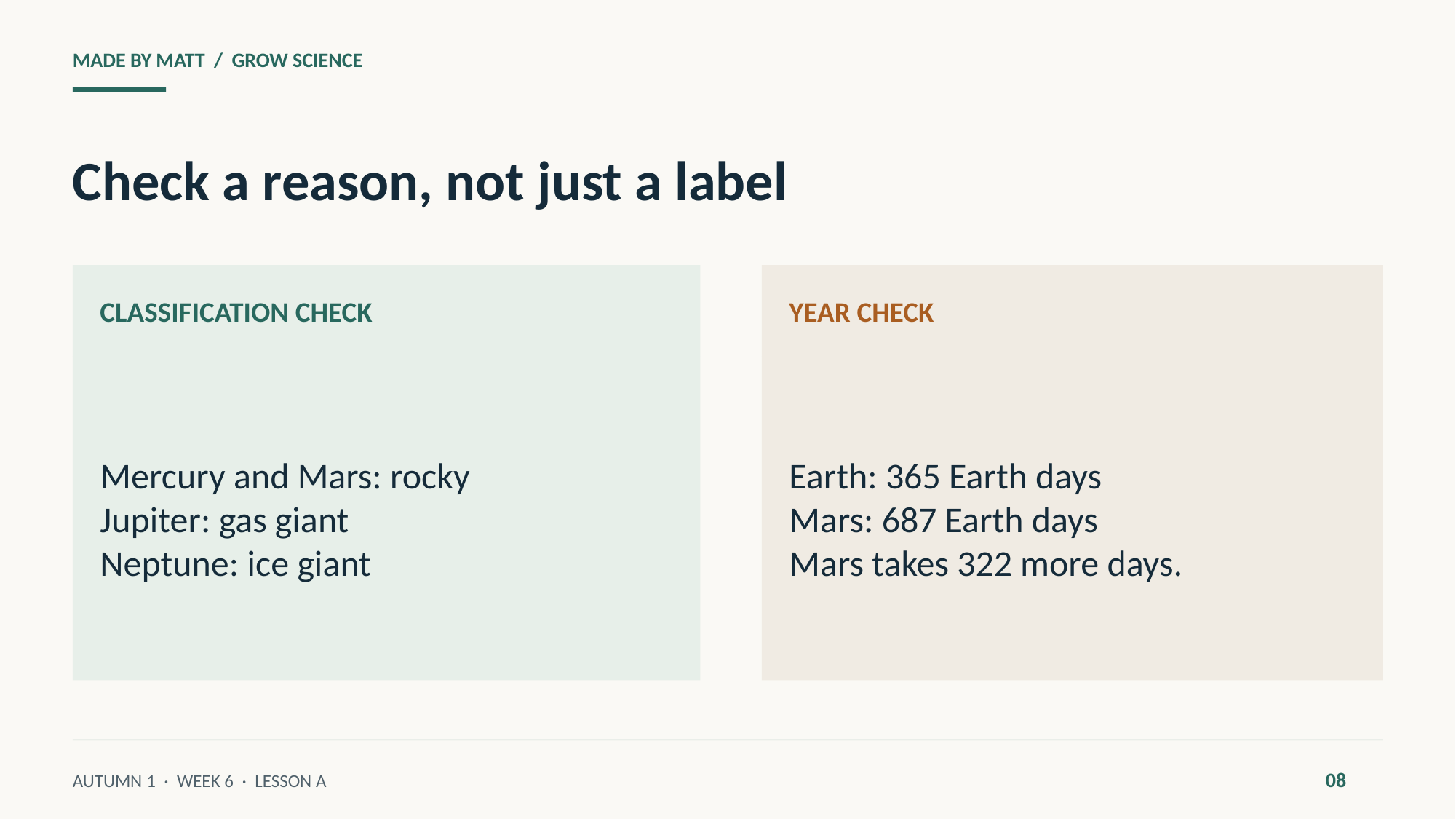

MADE BY MATT  /  GROW SCIENCE

Check a reason, not just a label
CLASSIFICATION CHECK
YEAR CHECK
Mercury and Mars: rocky
Jupiter: gas giant
Neptune: ice giant
Earth: 365 Earth days
Mars: 687 Earth days
Mars takes 322 more days.

08
AUTUMN 1  ·  WEEK 6  ·  LESSON A